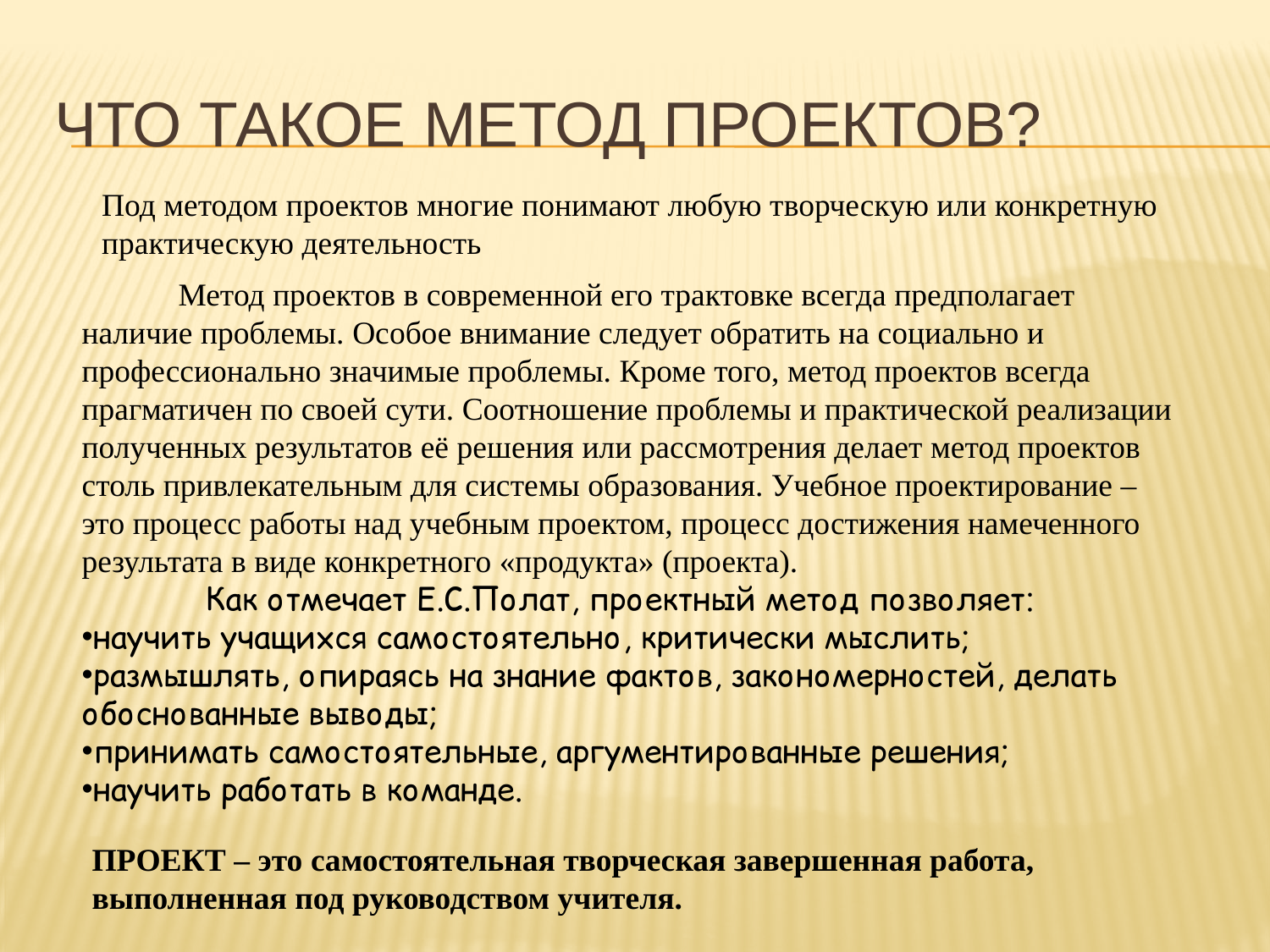

# Что такое метод проектов?
Под методом проектов многие понимают любую творческую или конкретную практическую деятельность
            Метод проектов в современной его трактовке всегда предполагает наличие проблемы. Особое внимание следует обратить на социально и профессионально значимые проблемы. Кроме того, метод проектов всегда прагматичен по своей сути. Соотношение проблемы и практической реализации полученных результатов её решения или рассмотрения делает метод проектов столь привлекательным для системы образования. Учебное проектирование – это процесс работы над учебным проектом, процесс достижения намеченного результата в виде конкретного «продукта» (проекта).
             Как отмечает Е.С.Полат, проектный метод позволяет:
научить учащихся самостоятельно, критически мыслить;
размышлять, опираясь на знание фактов, закономерностей, делать обоснованные выводы;
принимать самостоятельные, аргументированные решения;
научить работать в команде.

ПРОЕКТ – это самостоятельная творческая завершенная работа, выполненная под руководством учителя.